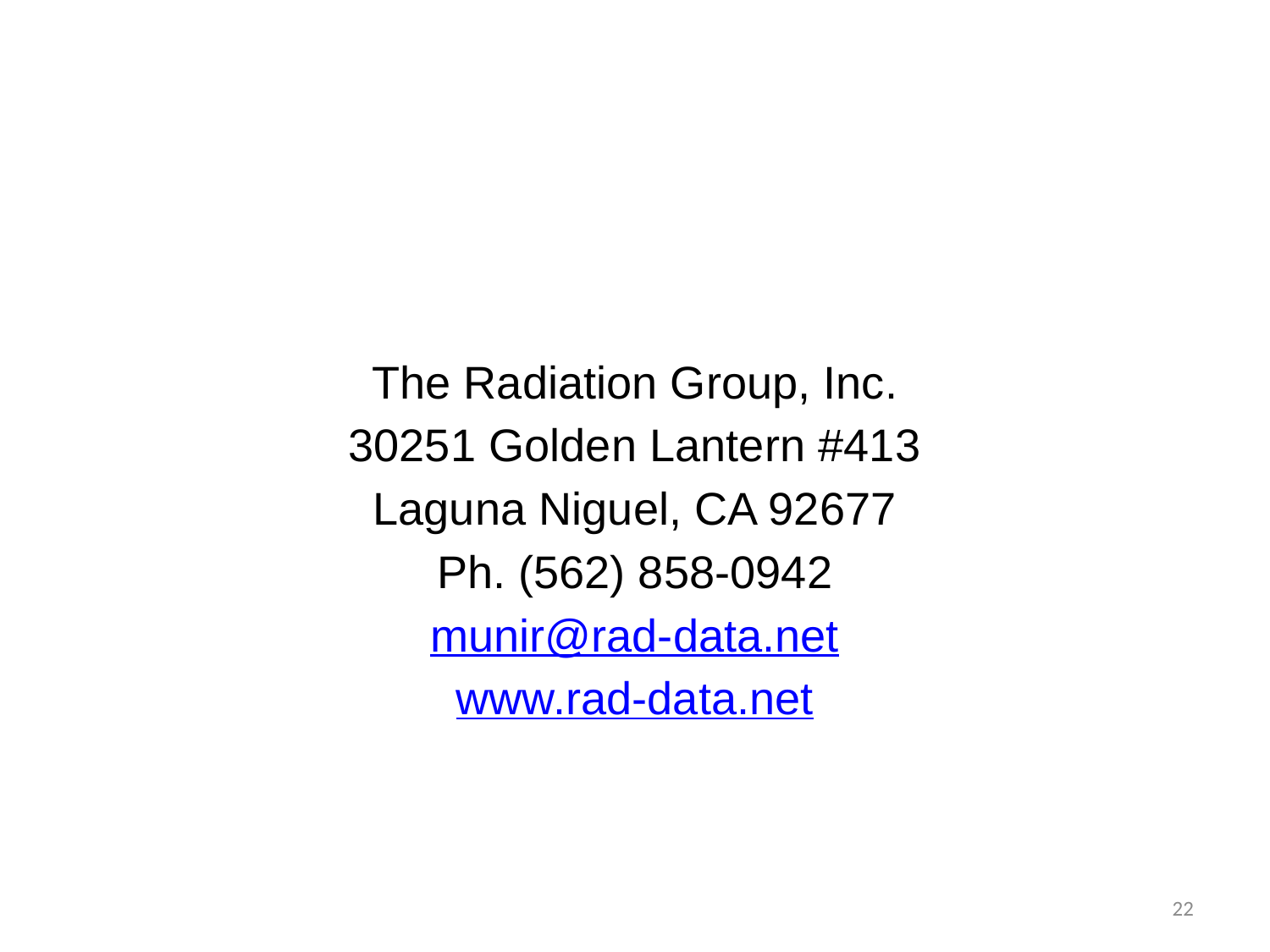

The Radiation Group, Inc.
30251 Golden Lantern #413
Laguna Niguel, CA 92677
Ph. (562) 858-0942
munir@rad-data.net
www.rad-data.net
22